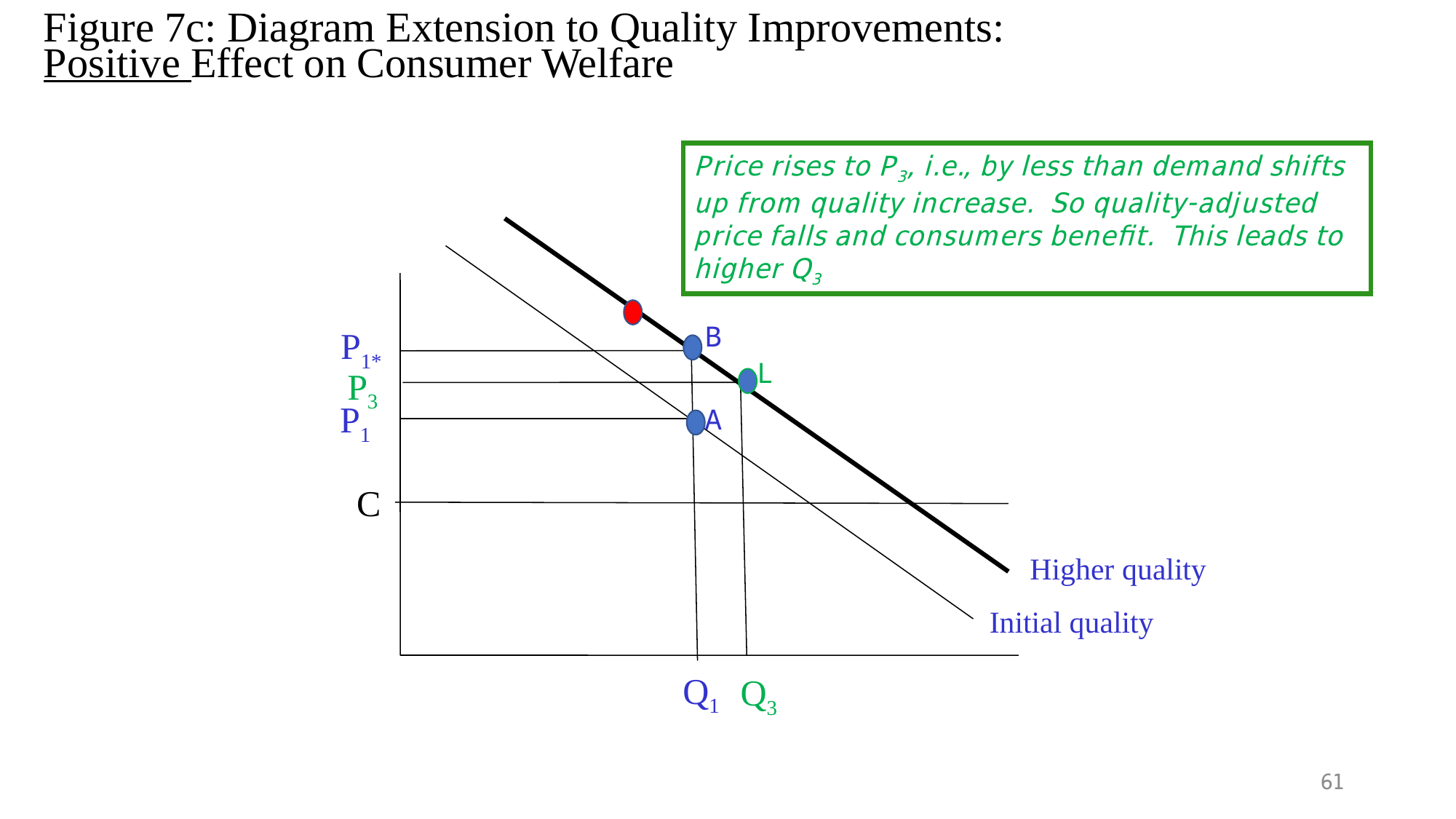

# Figure 7c: Diagram Extension to Quality Improvements: Positive Effect on Consumer Welfare

Price rises to P3, i.e., by less than demand shifts up from quality increase.  So quality-adjusted price falls and consumers benefit.  This leads to higher Q3

B
       P1*

L

P3

   P1
A

C

Higher quality
Initial quality

Q1
Q3
61